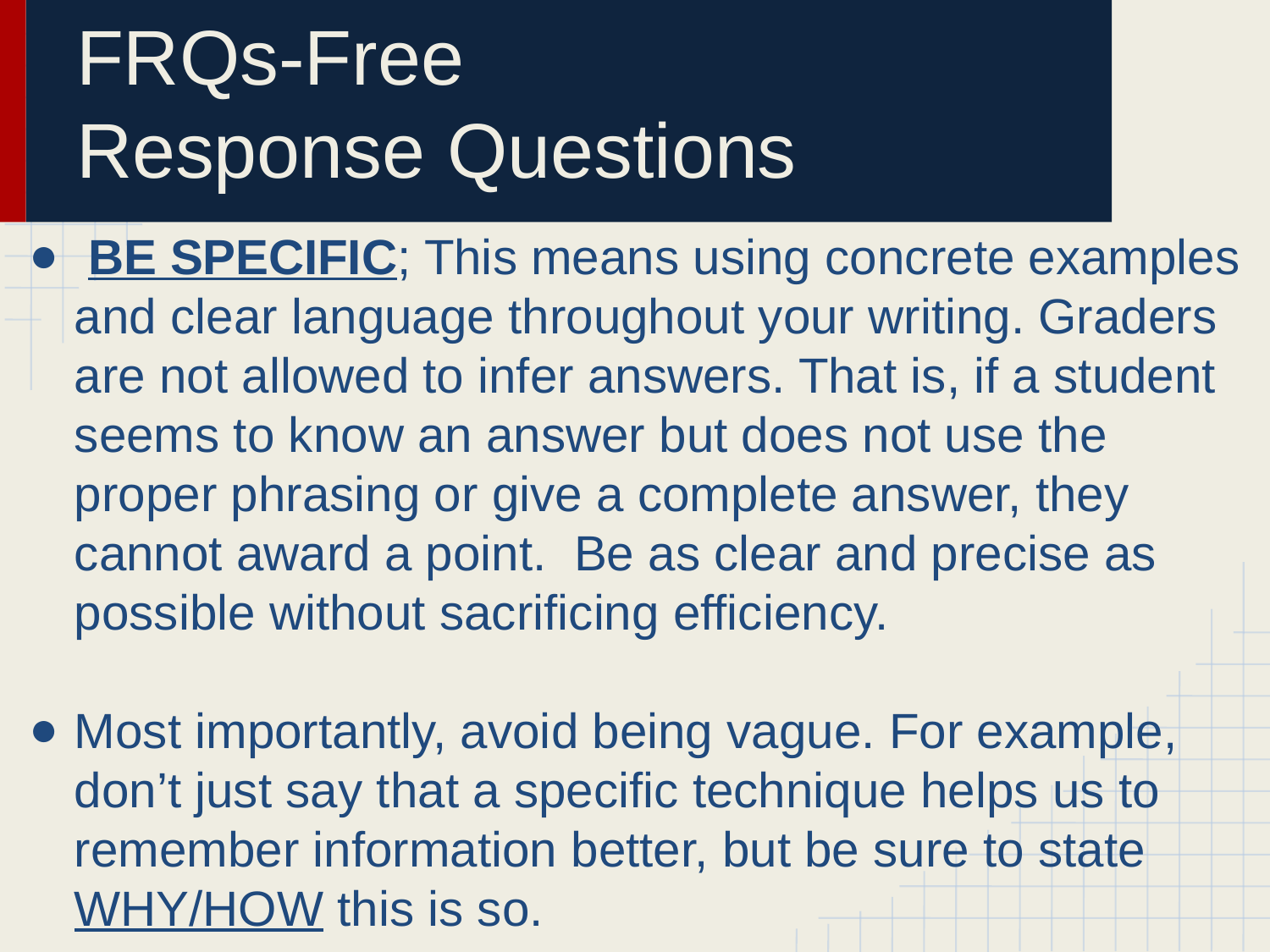

# FRQs-Free Response Questions
 BE SPECIFIC; This means using concrete examples and clear language throughout your writing. Graders are not allowed to infer answers. That is, if a student seems to know an answer but does not use the proper phrasing or give a complete answer, they cannot award a point.  Be as clear and precise as possible without sacrificing efficiency.

Most importantly, avoid being vague. For example, don’t just say that a specific technique helps us to remember information better, but be sure to state WHY/HOW this is so.